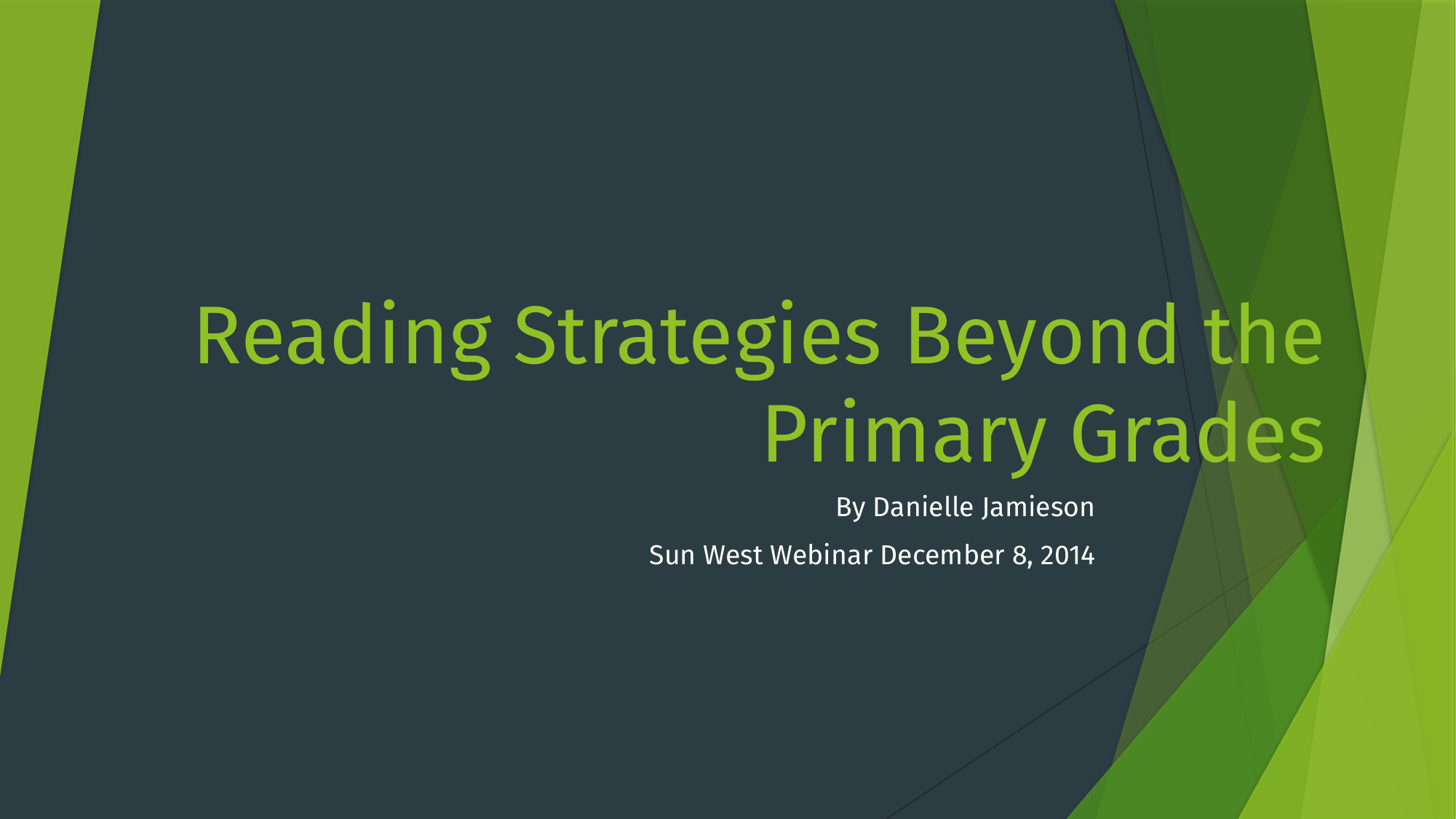

# Reading Strategies Beyond the Primary Grades
By Danielle Jamieson
Sun West Webinar December 8, 2014